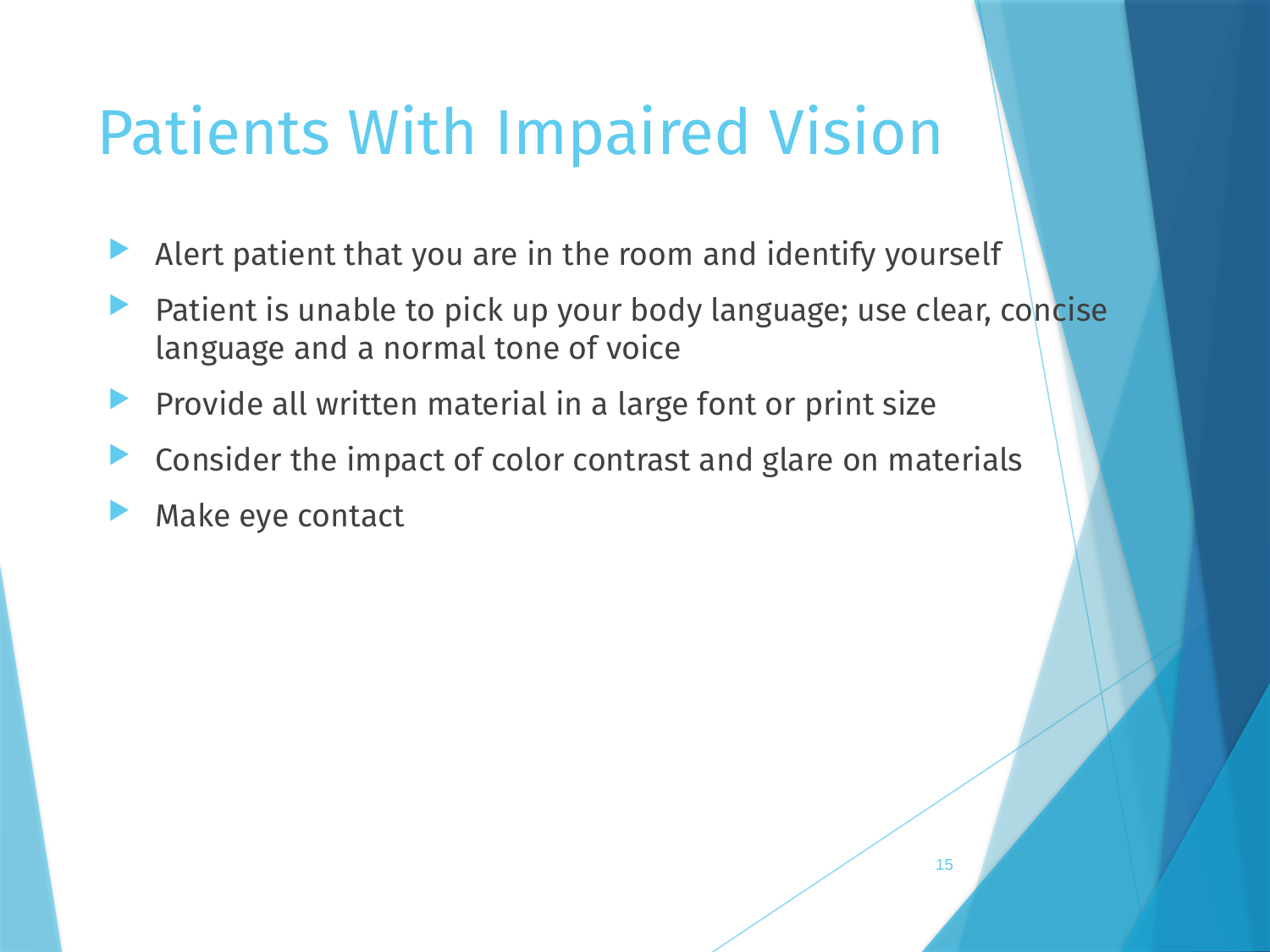

# Patients With Impaired Vision
Alert patient that you are in the room and identify yourself
Patient is unable to pick up your body language; use clear, concise language and a normal tone of voice
Provide all written material in a large font or print size
Consider the impact of color contrast and glare on materials
Make eye contact
 15